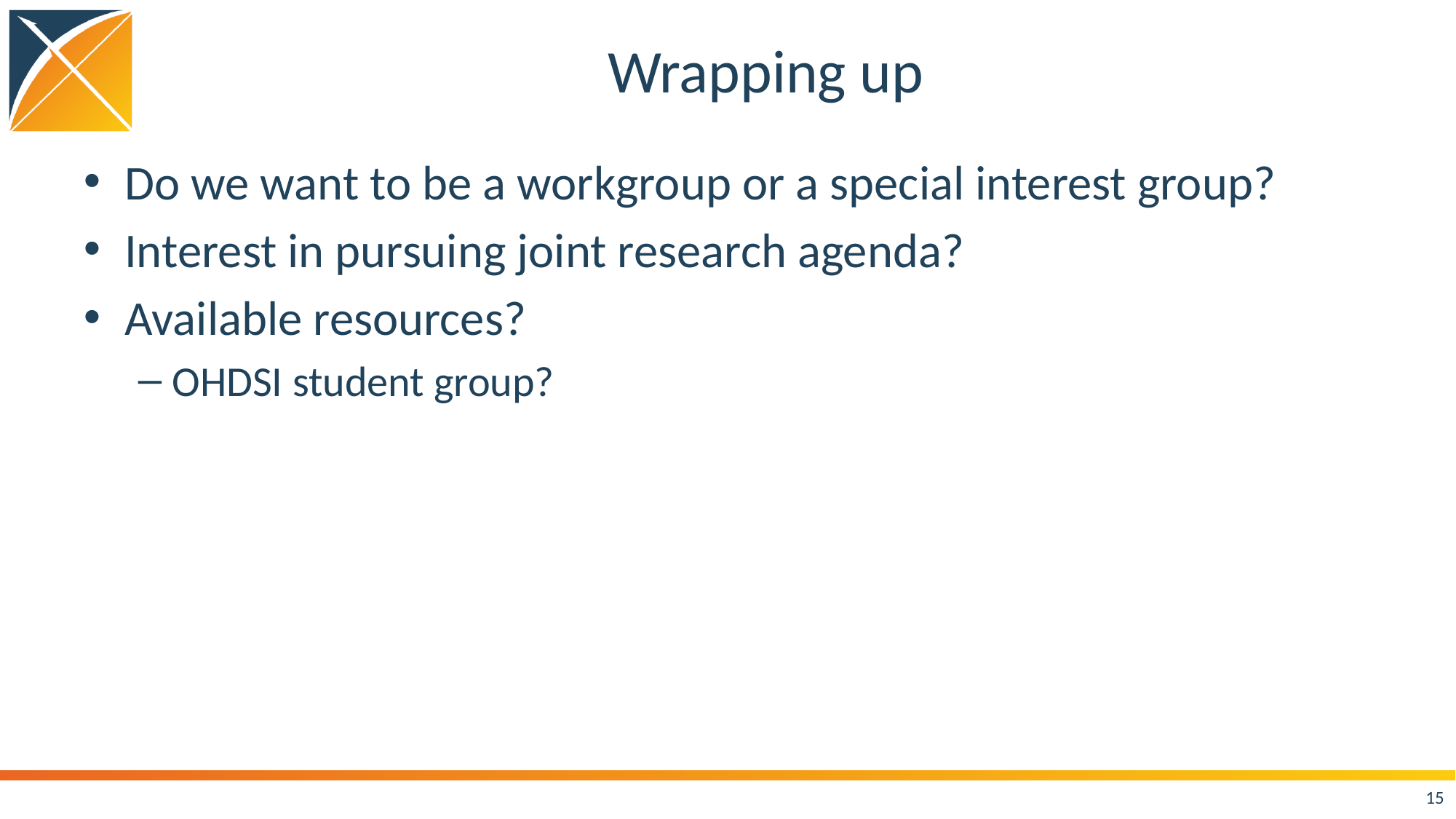

# Wrapping up
Do we want to be a workgroup or a special interest group?
Interest in pursuing joint research agenda?
Available resources?
OHDSI student group?
15